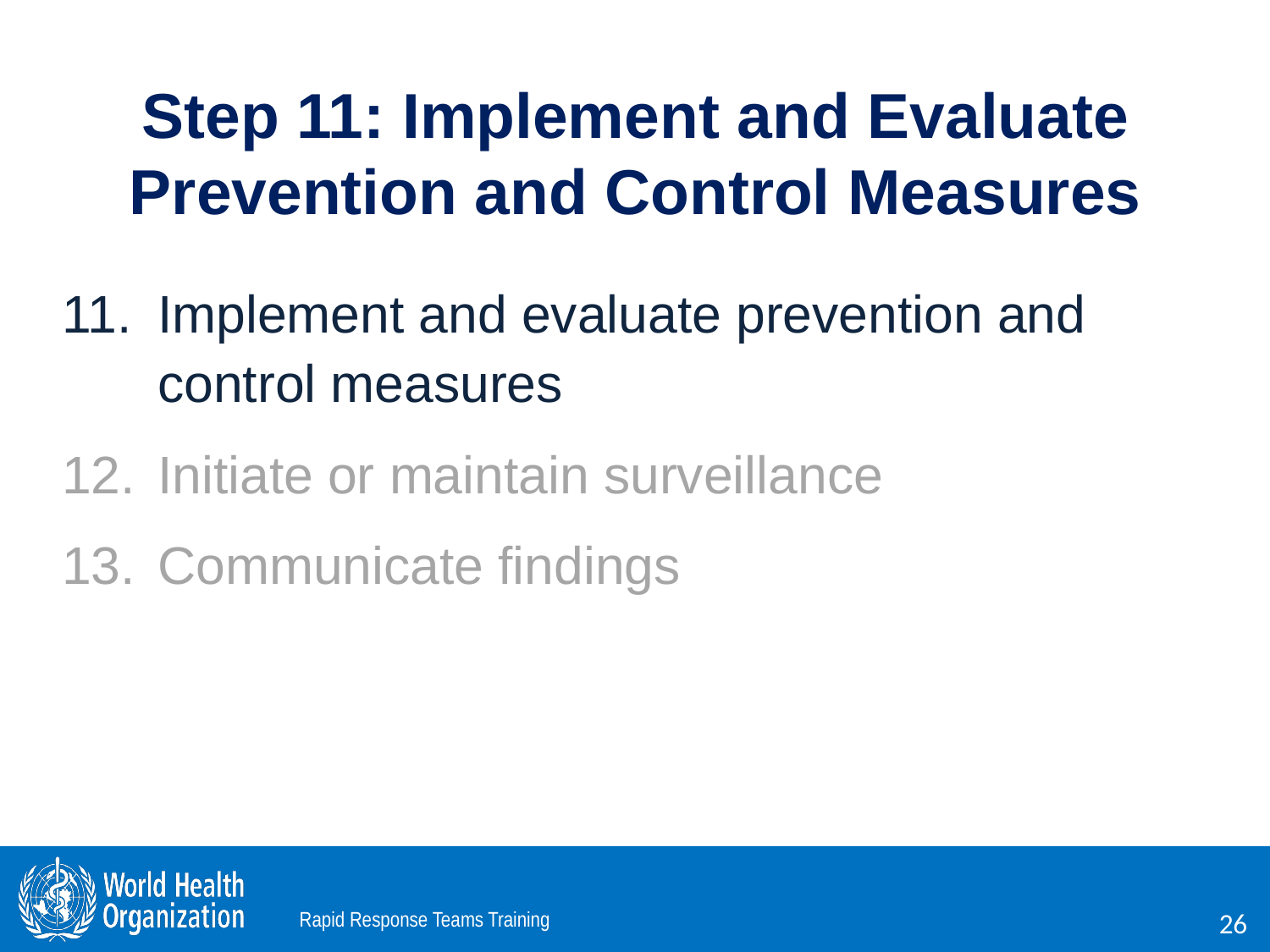

Step 11: Implement and Evaluate Prevention and Control Measures
Implement and evaluate prevention and control measures
Initiate or maintain surveillance
Communicate findings